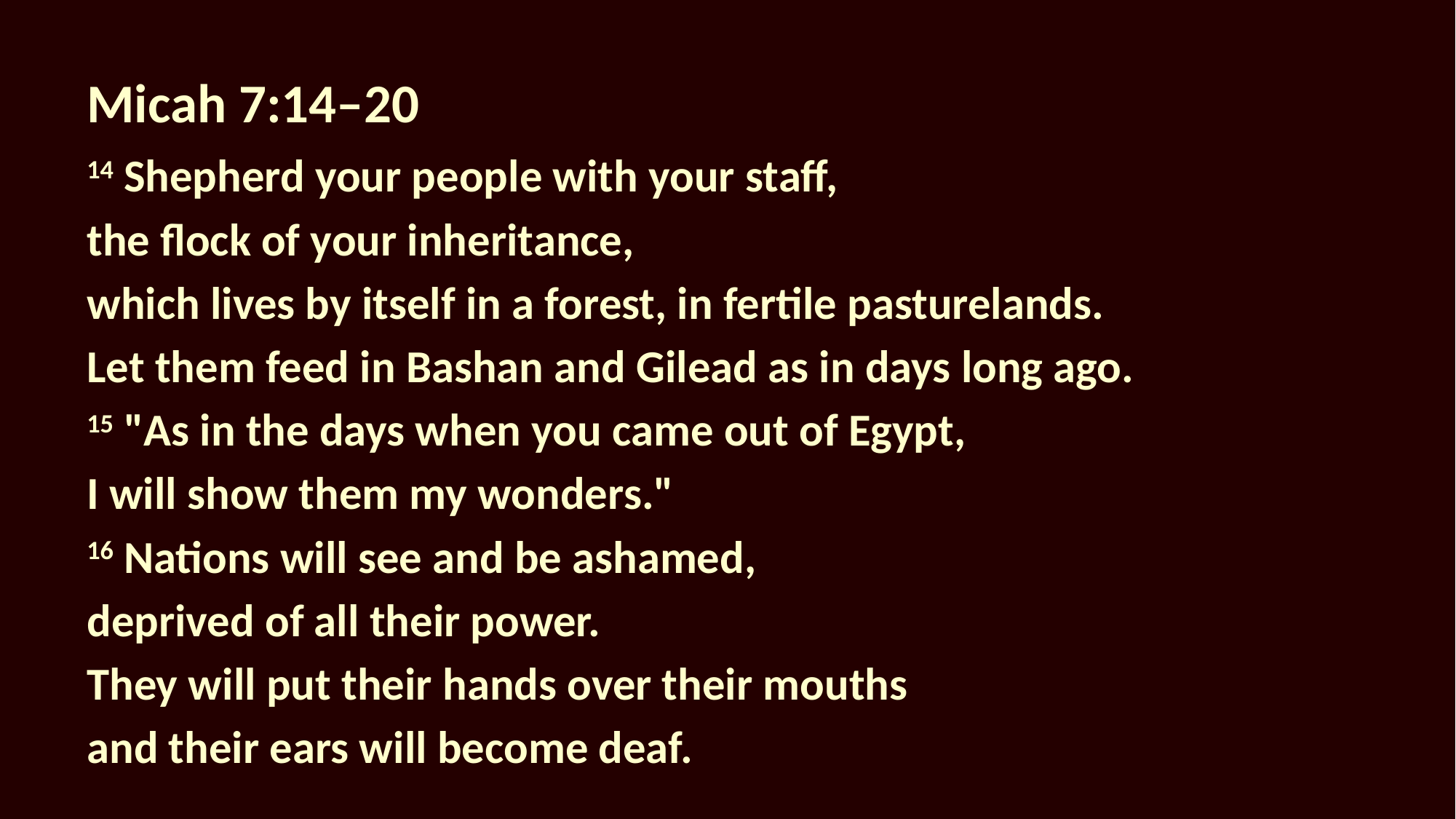

# Micah 7:14–20
14 Shepherd your people with your staff,
the flock of your inheritance,
which lives by itself in a forest, in fertile pasturelands.
Let them feed in Bashan and Gilead as in days long ago.
15 "As in the days when you came out of Egypt,
I will show them my wonders."
16 Nations will see and be ashamed,
deprived of all their power.
They will put their hands over their mouths
and their ears will become deaf.